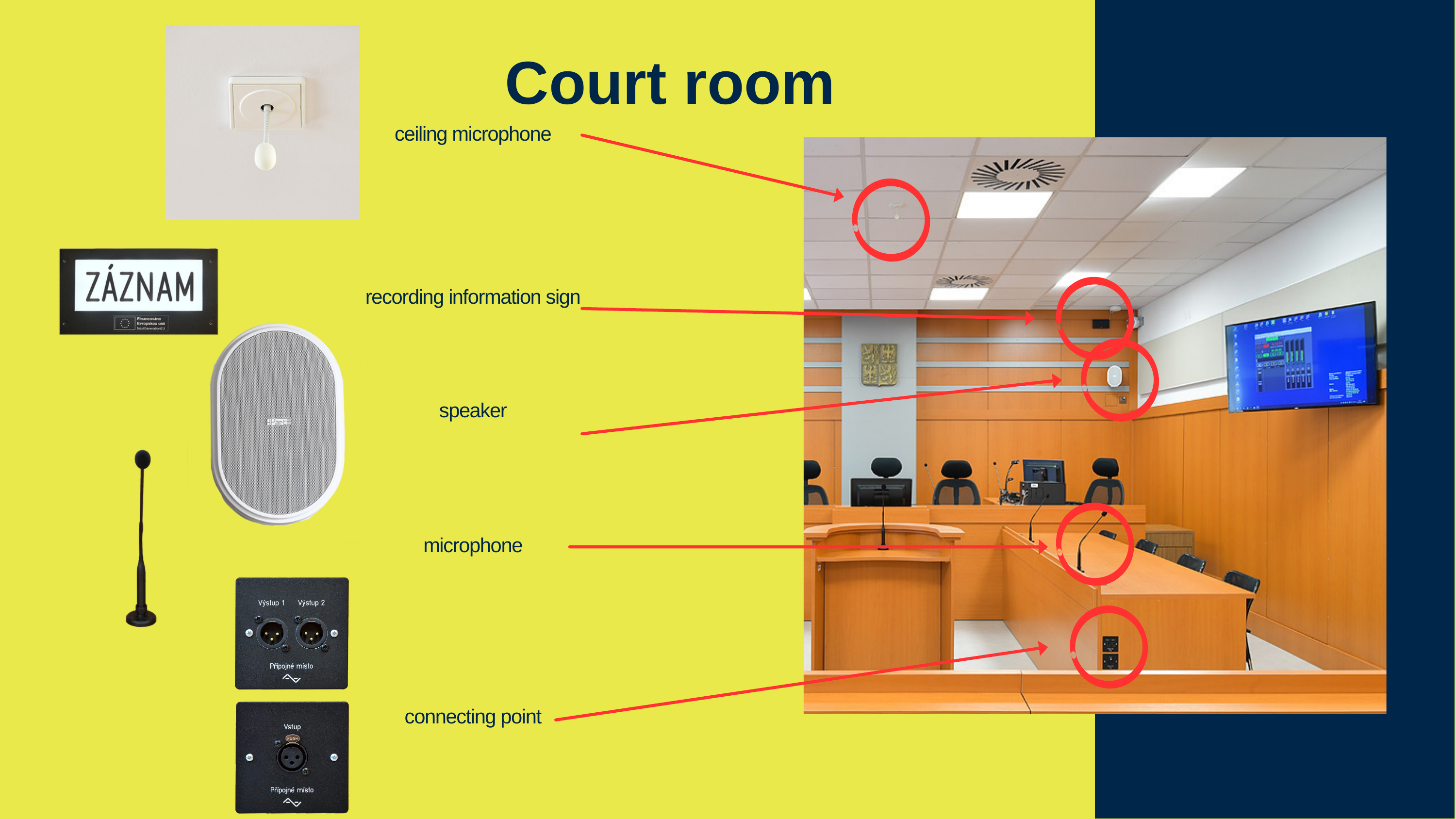

Court room
ceiling microphone

recording information sign

speaker

microphone

connecting point